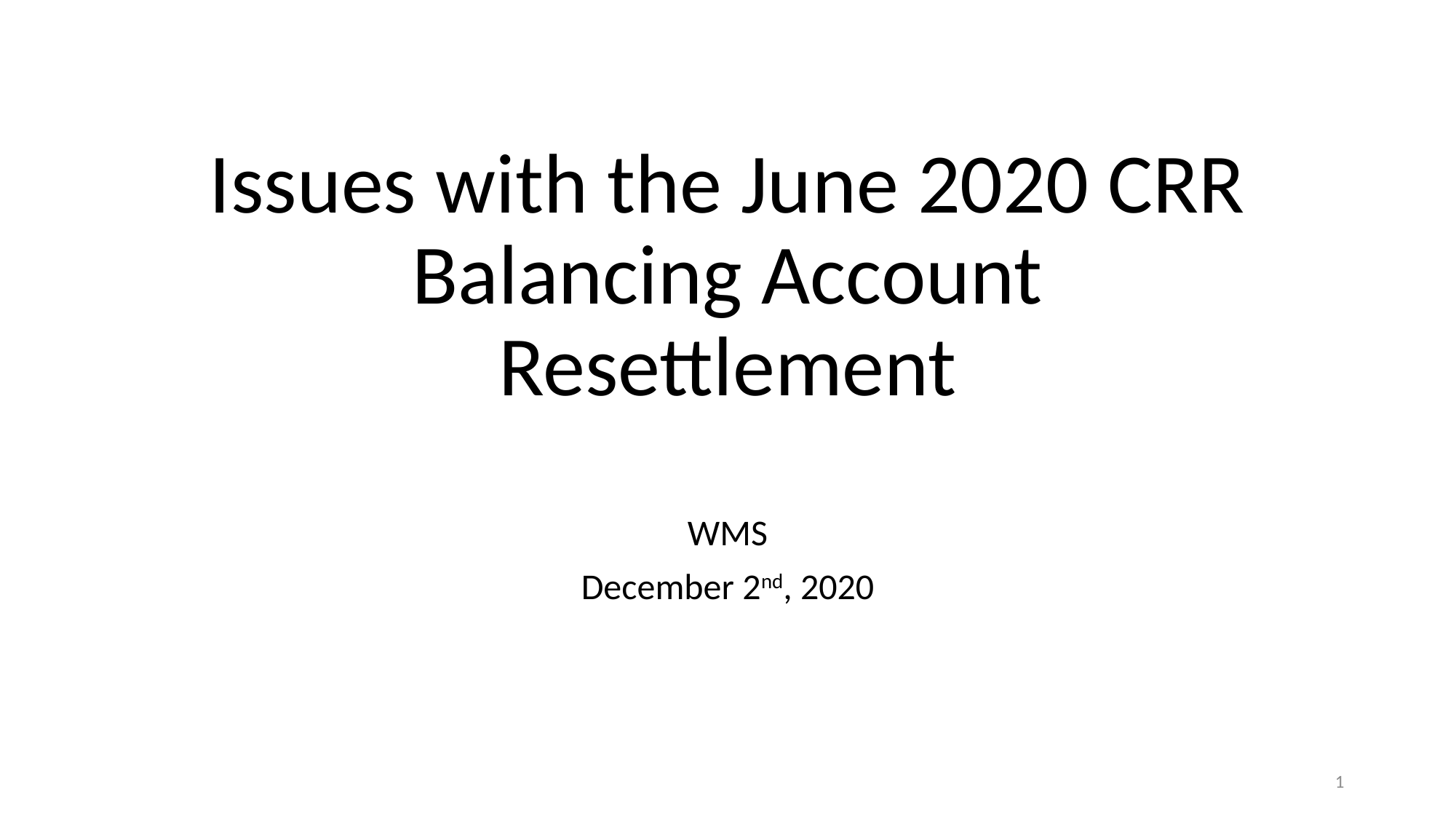

# Issues with the June 2020 CRR Balancing Account Resettlement
WMS
December 2nd, 2020
1